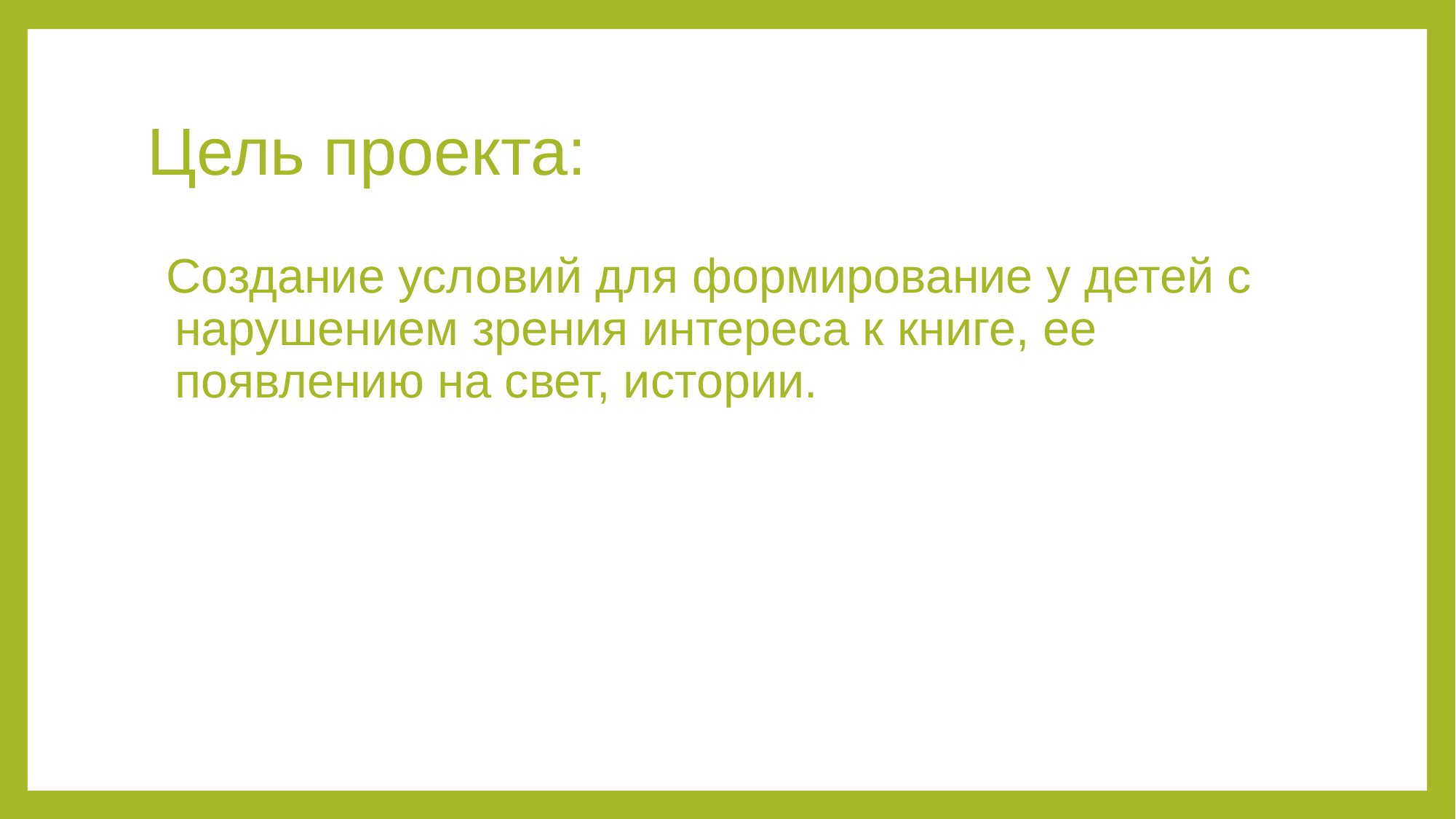

# Цель проекта:
 Создание условий для формирование у детей с нарушением зрения интереса к книге, ее появлению на свет, истории.